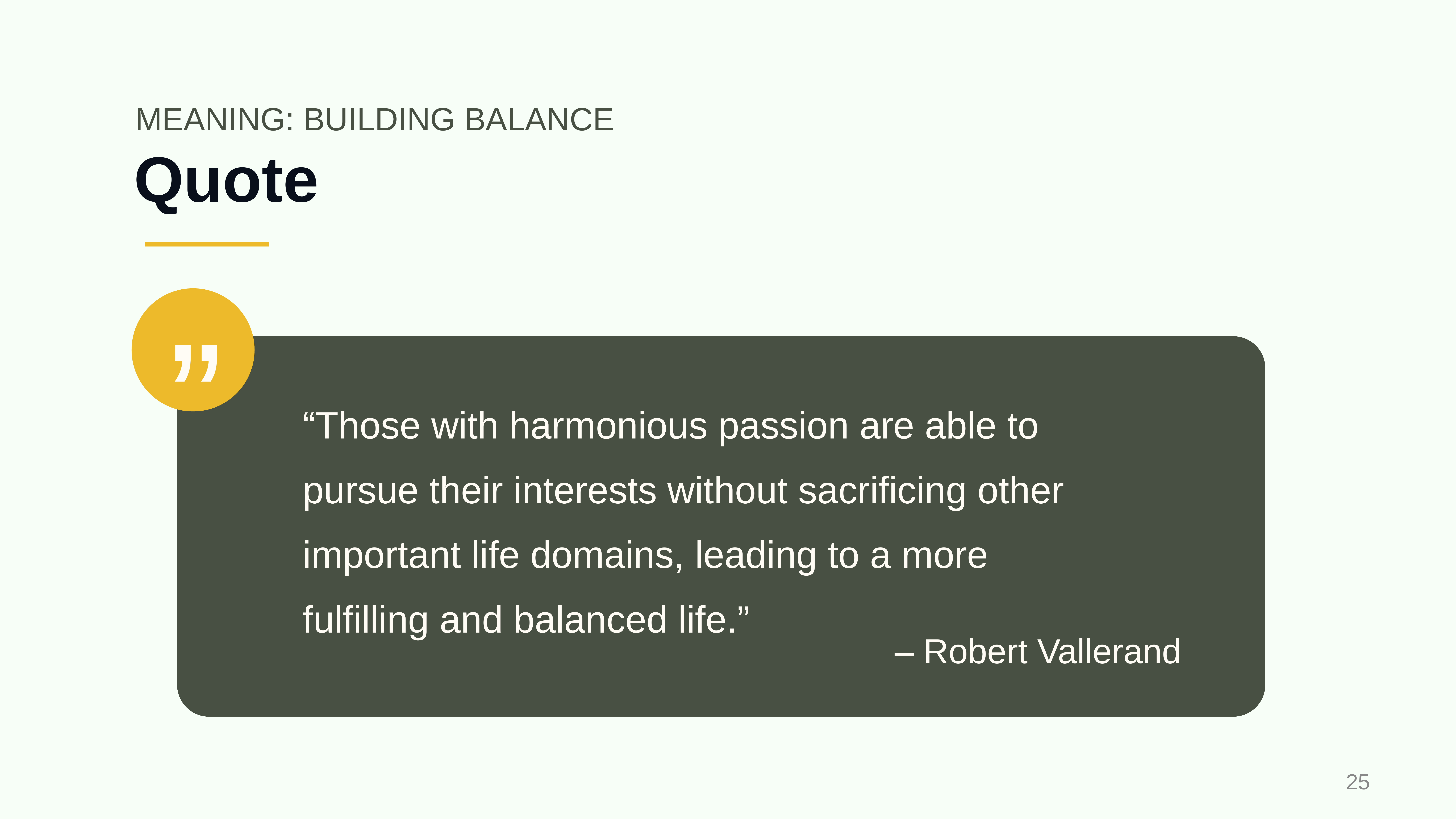

MEANING: BUILDING BALANCE
# Quote

”

“Those with harmonious passion are able to pursue their interests without sacrificing other important life domains, leading to a more fulfilling and balanced life.”
– Robert Vallerand
25